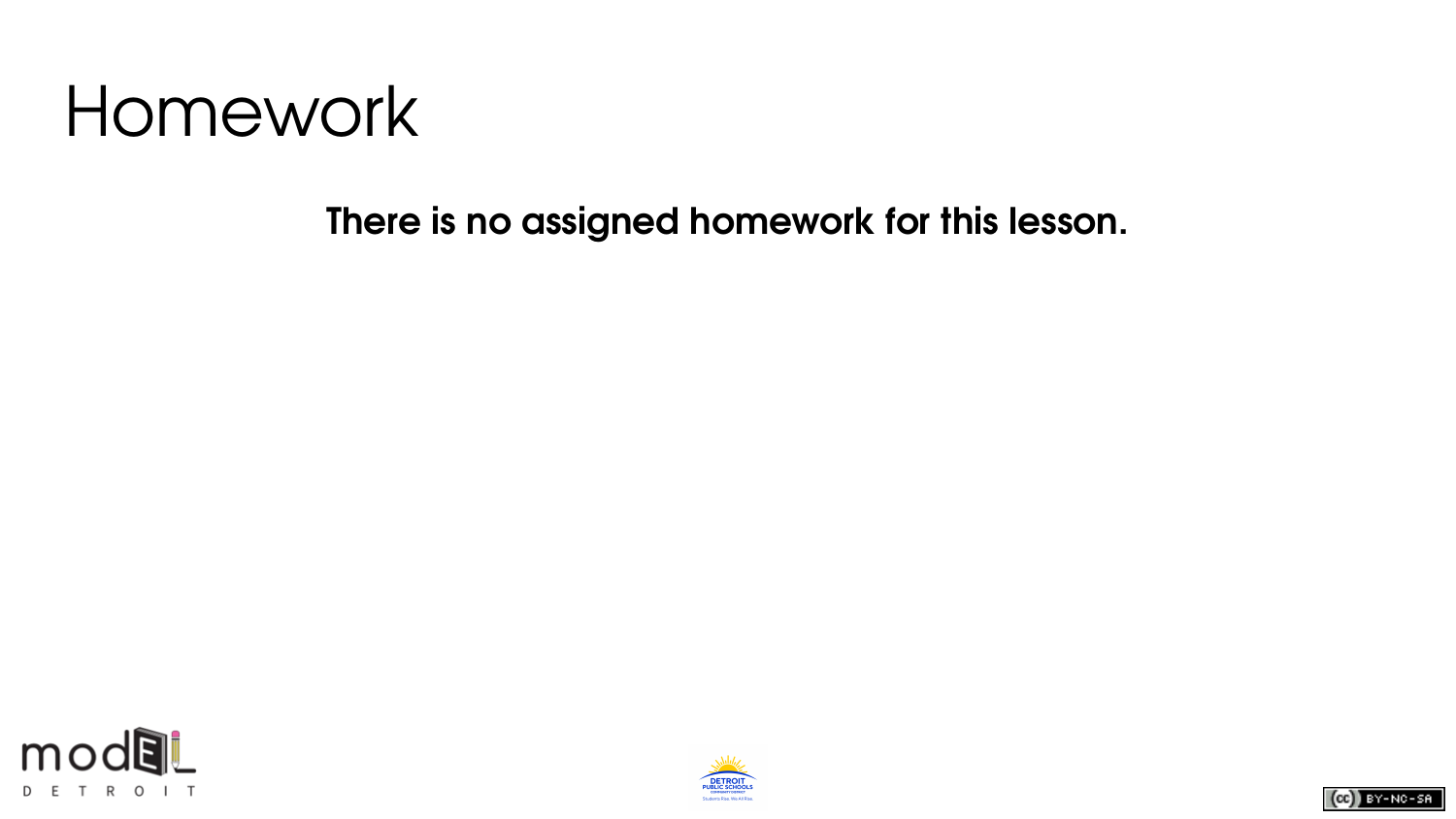

# Homework
There is no assigned homework for this lesson.